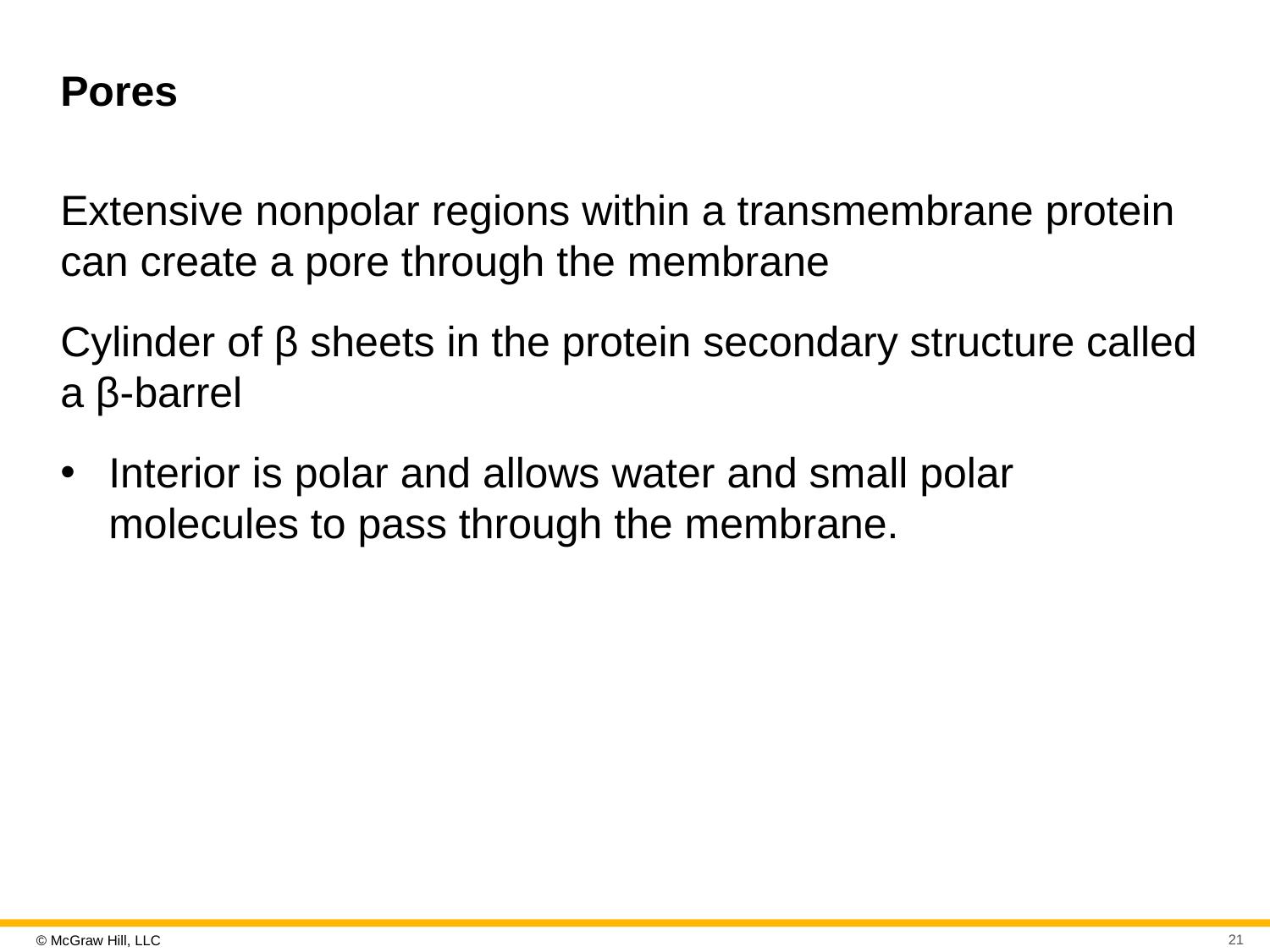

# Pores
Extensive nonpolar regions within a transmembrane protein can create a pore through the membrane
Cylinder of β sheets in the protein secondary structure called a β-barrel
Interior is polar and allows water and small polar molecules to pass through the membrane.
21